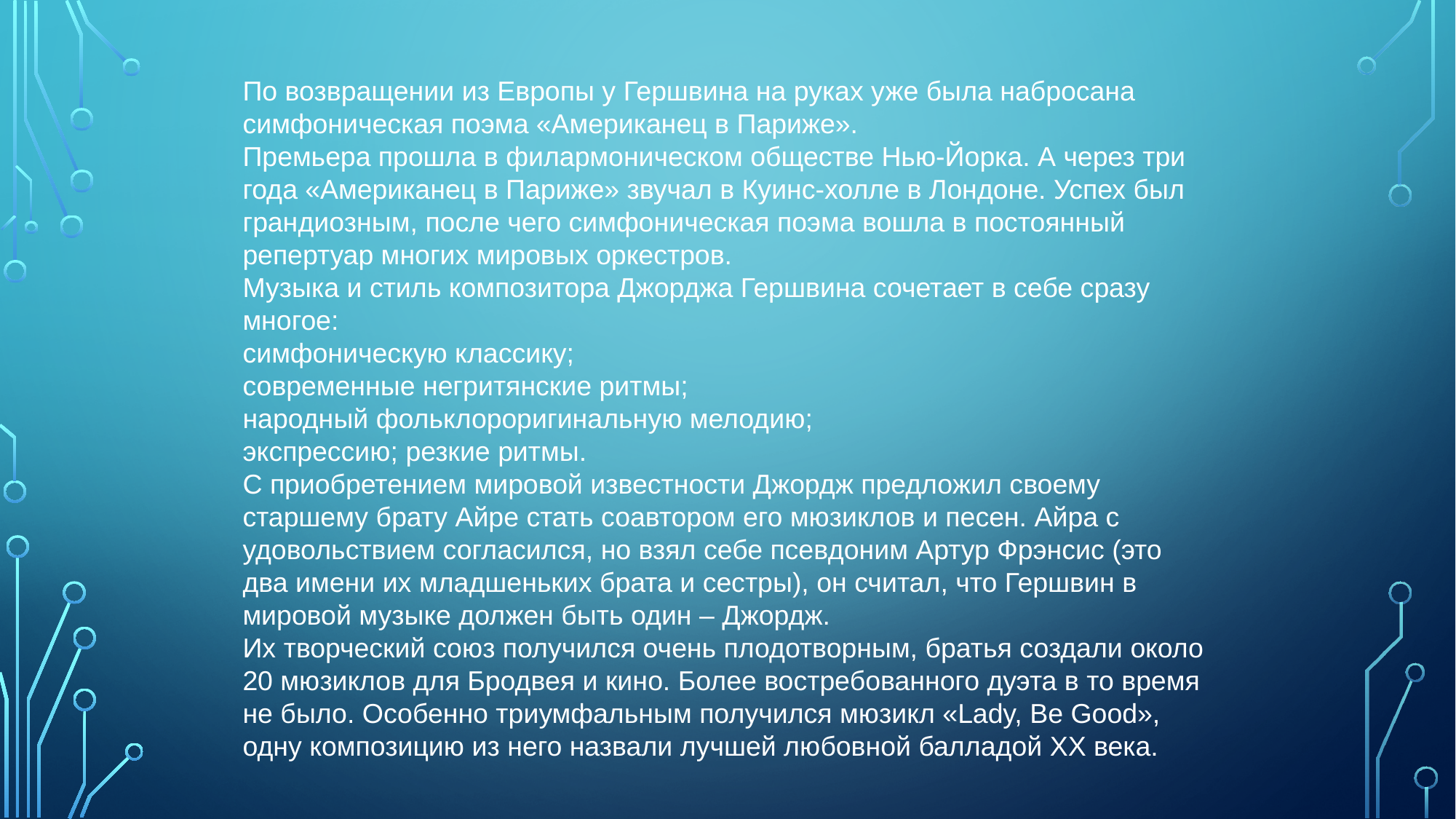

По возвращении из Европы у Гершвина на руках уже была набросана симфоническая поэма «Американец в Париже».
Премьера прошла в филармоническом обществе Нью-Йорка. А через три года «Американец в Париже» звучал в Куинс-холле в Лондоне. Успех был грандиозным, после чего симфоническая поэма вошла в постоянный репертуар многих мировых оркестров.
Музыка и стиль композитора Джорджа Гершвина сочетает в себе сразу многое:
симфоническую классику;
современные негритянские ритмы;
народный фольклороригинальную мелодию;
экспрессию; резкие ритмы.
С приобретением мировой известности Джордж предложил своему старшему брату Айре стать соавтором его мюзиклов и песен. Айра с удовольствием согласился, но взял себе псевдоним Артур Фрэнсис (это два имени их младшеньких брата и сестры), он считал, что Гершвин в мировой музыке должен быть один – Джордж.
Их творческий союз получился очень плодотворным, братья создали около 20 мюзиклов для Бродвея и кино. Более востребованного дуэта в то время не было. Особенно триумфальным получился мюзикл «Lady, Be Good», одну композицию из него назвали лучшей любовной балладой ХХ века.